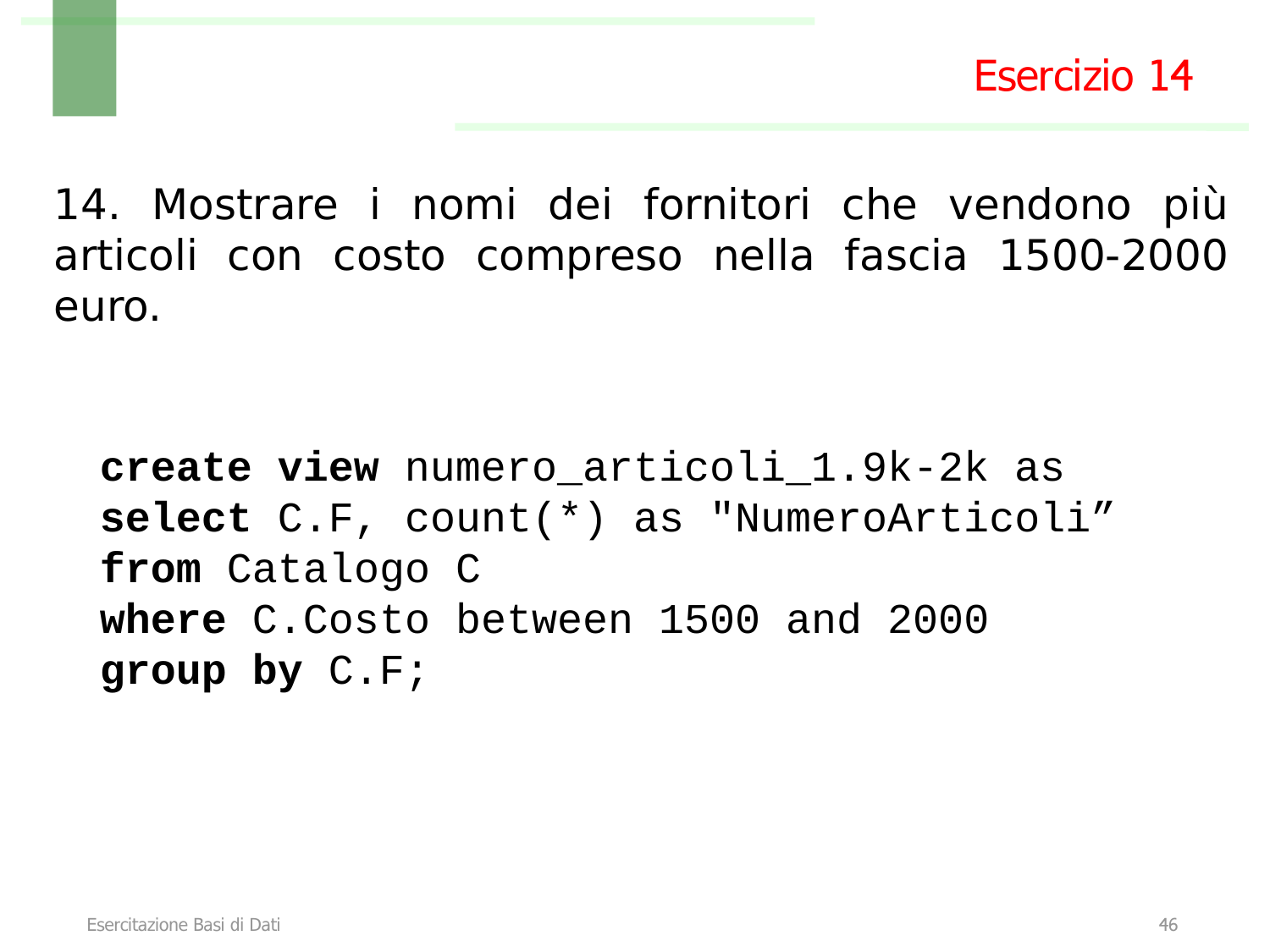

Esercizio 14
14. Mostrare i nomi dei fornitori che vendono più articoli con costo compreso nella fascia 1500-2000 euro.

create view numero_articoli_1.9k-2k as
select C.F, count(*) as "NumeroArticoli”
from Catalogo C
where C.Costo between 1500 and 2000
group by C.F;